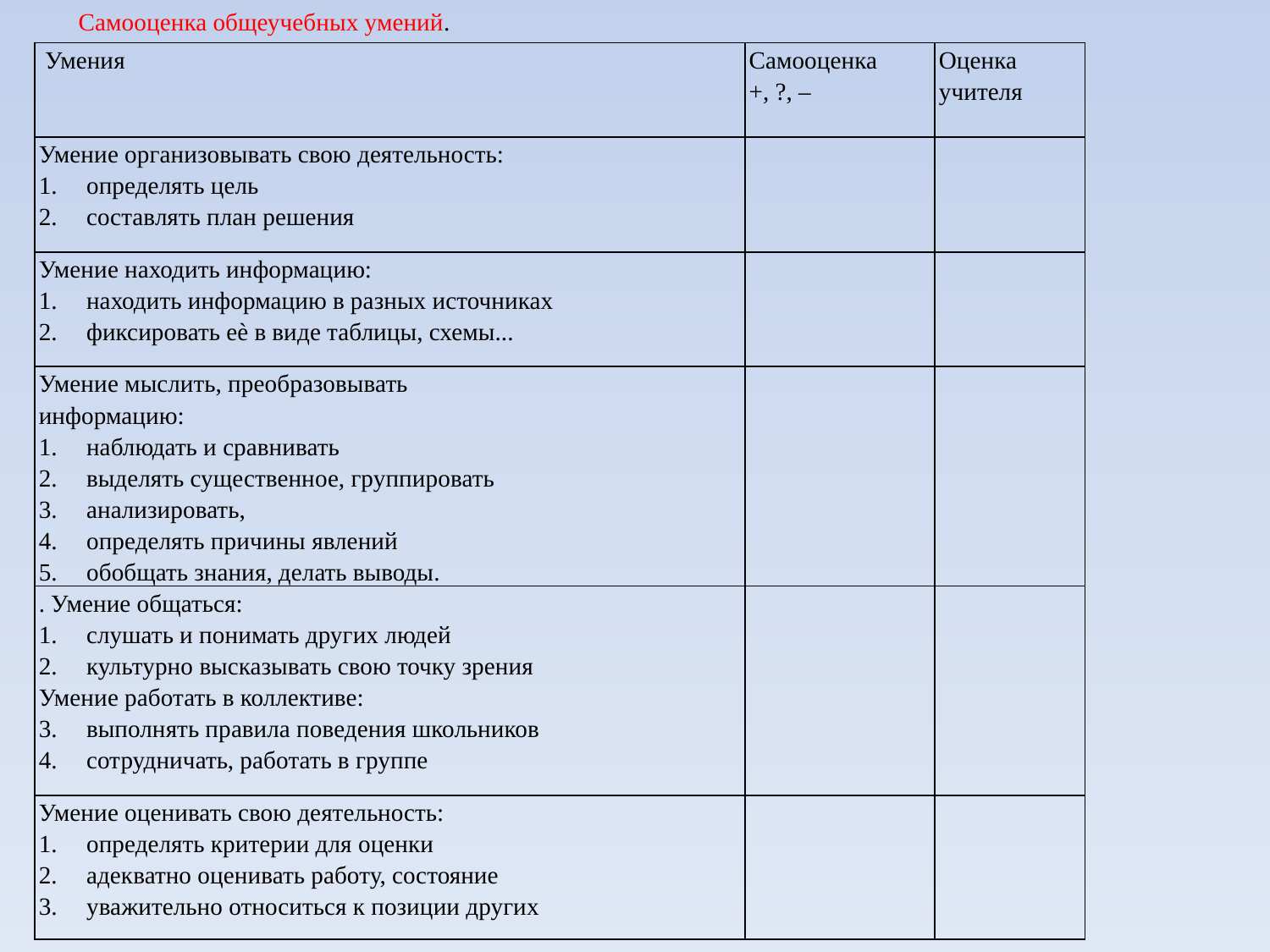

Самооценка общеучебных умений.
| Умения | Самооценка +, ?, – | Оценка учителя |
| --- | --- | --- |
| Умение организовывать свою деятельность: определять цель составлять план решения |  |  |
| Умение находить информацию: находить информацию в разных источниках фиксировать еѐ в виде таблицы, схемы... |  |  |
| Умение мыслить, преобразовывать информацию: наблюдать и сравнивать выделять существенное, группировать анализировать, определять причины явлений обобщать знания, делать выводы. |  |  |
| . Умение общаться: слушать и понимать других людей культурно высказывать свою точку зрения Умение работать в коллективе: выполнять правила поведения школьников сотрудничать, работать в группе |  |  |
| Умение оценивать свою деятельность: определять критерии для оценки адекватно оценивать работу, состояние уважительно относиться к позиции других |  |  |